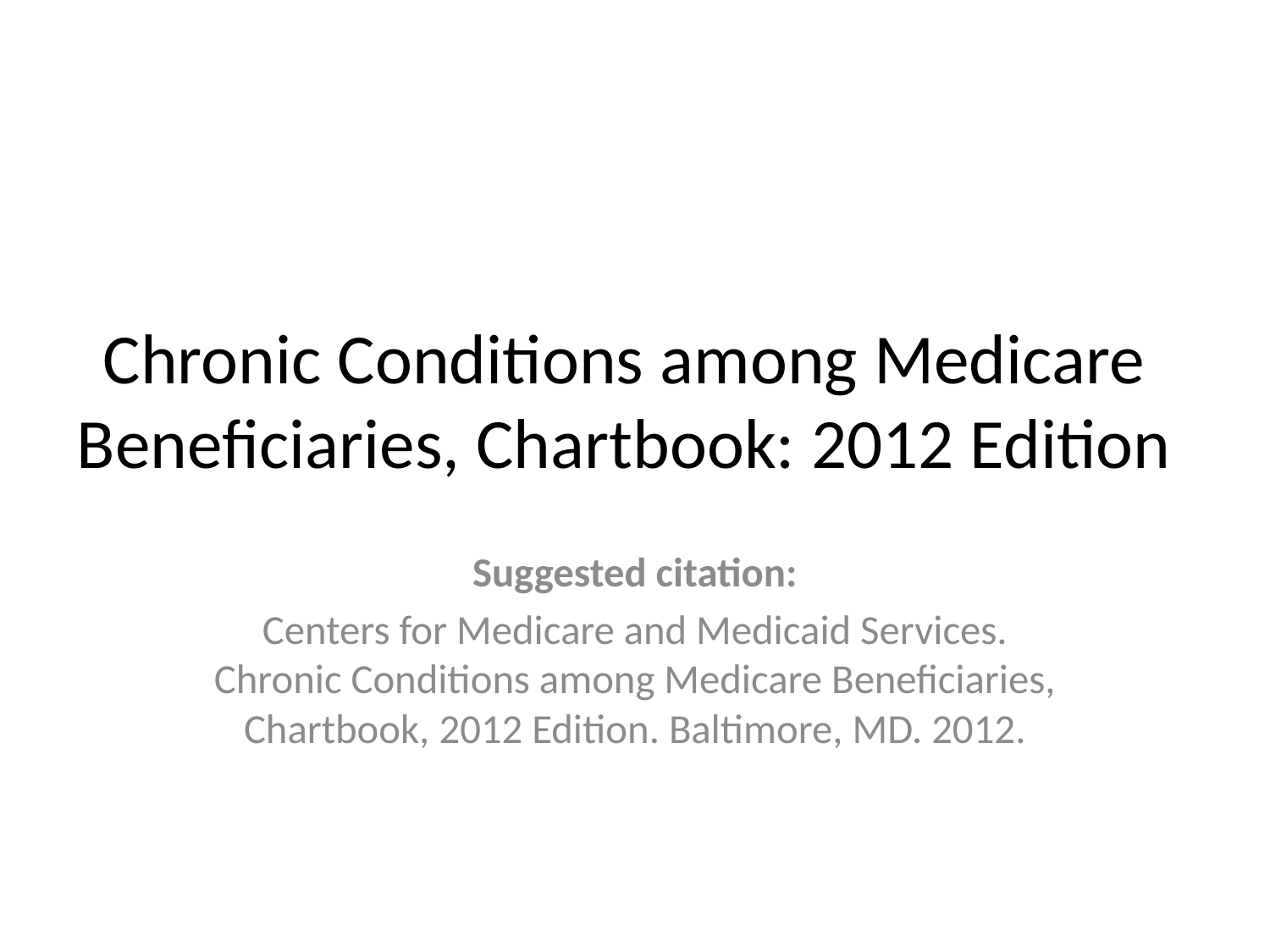

# Chronic Conditions among Medicare Beneficiaries, Chartbook: 2012 Edition
Suggested citation:
Centers for Medicare and Medicaid Services. Chronic Conditions among Medicare Beneficiaries, Chartbook, 2012 Edition. Baltimore, MD. 2012.